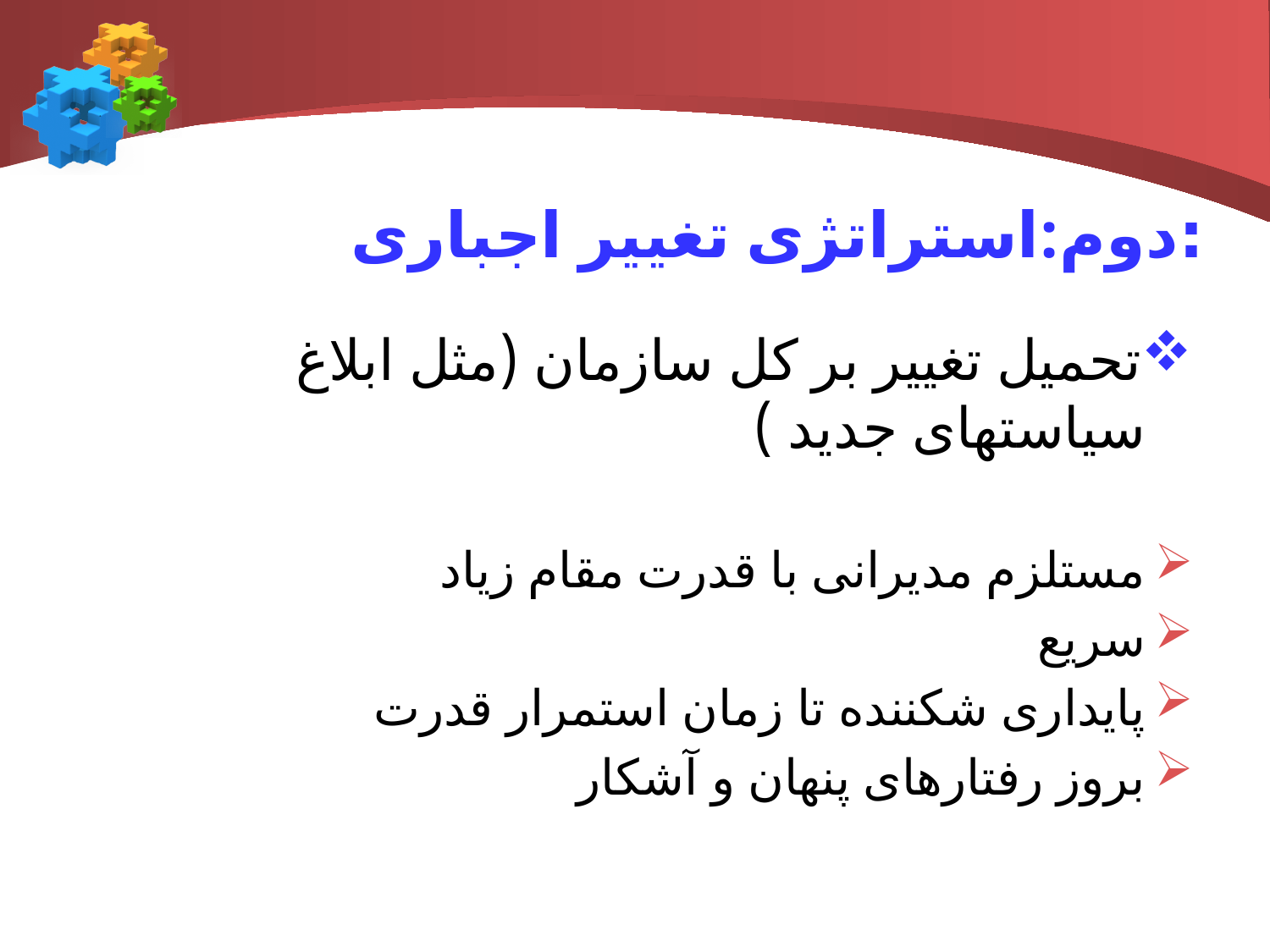

# دوم:استراتژی تغییر اجباری:
تحمیل تغییر بر کل سازمان (مثل ابلاغ سیاستهای جدید )

مستلزم مدیرانی با قدرت مقام زیاد
سریع
پایداری شکننده تا زمان استمرار قدرت
بروز رفتارهای پنهان و آشکار